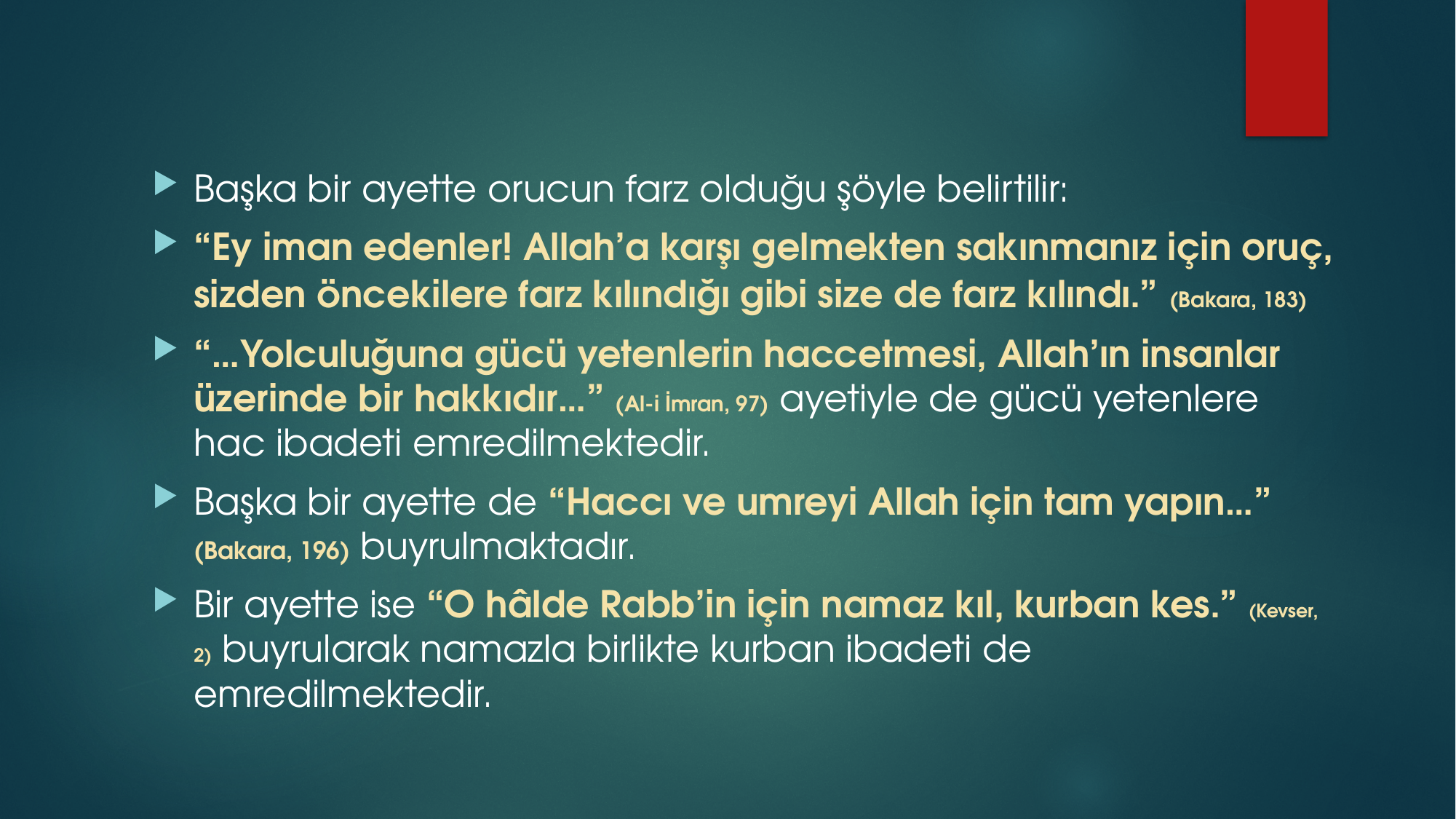

Başka bir ayette orucun farz olduğu şöyle belirtilir:
“Ey iman edenler! Allah’a karşı gelmekten sakınmanız için oruç, sizden öncekilere farz kılındığı gibi size de farz kılındı.” (Bakara, 183)
“…Yolculuğuna gücü yetenlerin haccetmesi, Allah’ın insanlar üzerinde bir hakkıdır…” (Al-i İmran, 97) ayetiyle de gücü yetenlere hac ibadeti emredilmektedir.
Başka bir ayette de “Haccı ve umreyi Allah için tam yapın…” (Bakara, 196) buyrulmaktadır.
Bir ayette ise “O hâlde Rabb’in için namaz kıl, kurban kes.” (Kevser, 2) buyrularak namazla birlikte kurban ibadeti de emredilmektedir.